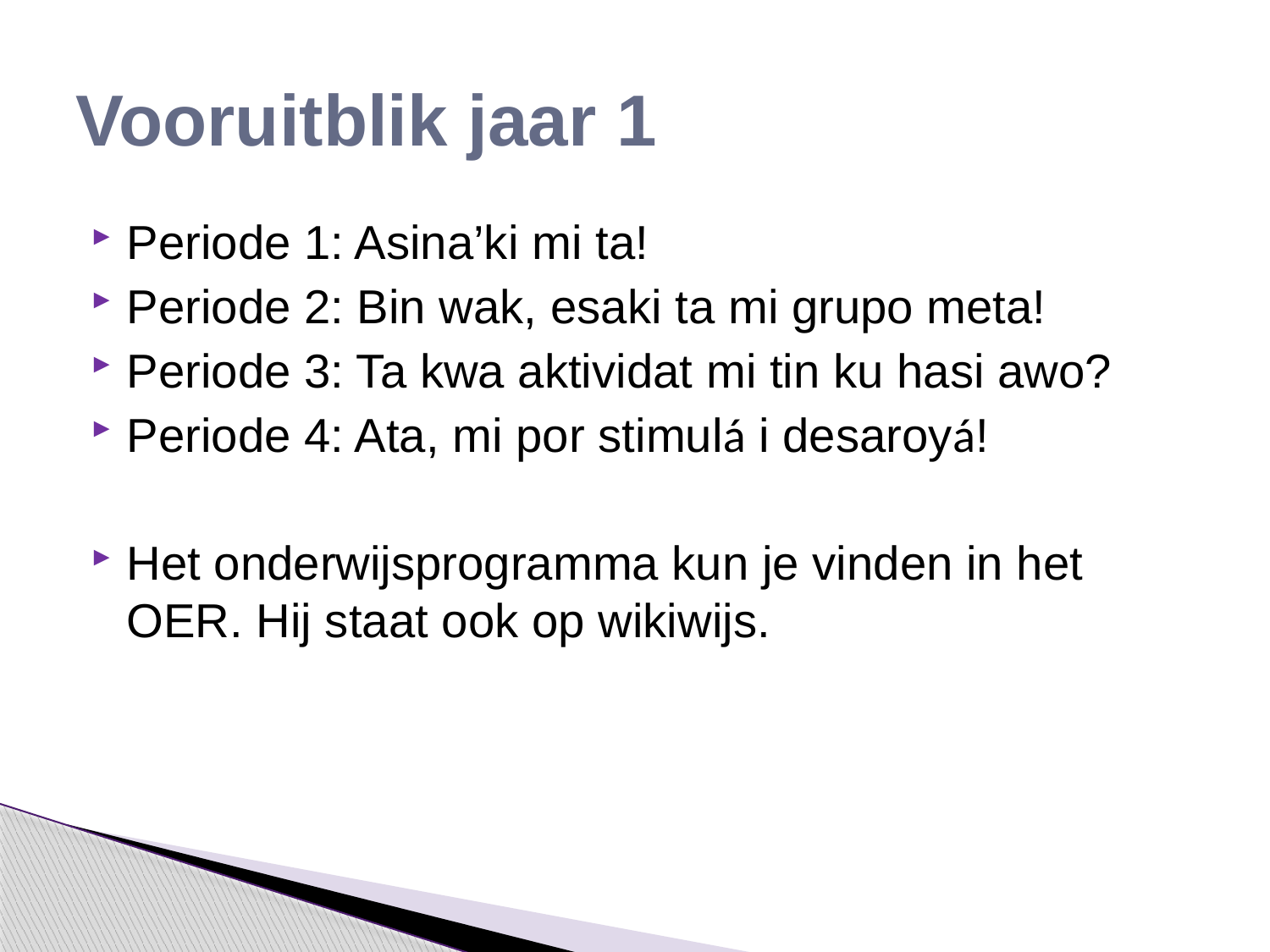

# Vooruitblik jaar 1
Periode 1: Asina’ki mi ta!
Periode 2: Bin wak, esaki ta mi grupo meta!
Periode 3: Ta kwa aktividat mi tin ku hasi awo?
Periode 4: Ata, mi por stimulá i desaroyá!

Het onderwijsprogramma kun je vinden in het OER. Hij staat ook op wikiwijs.